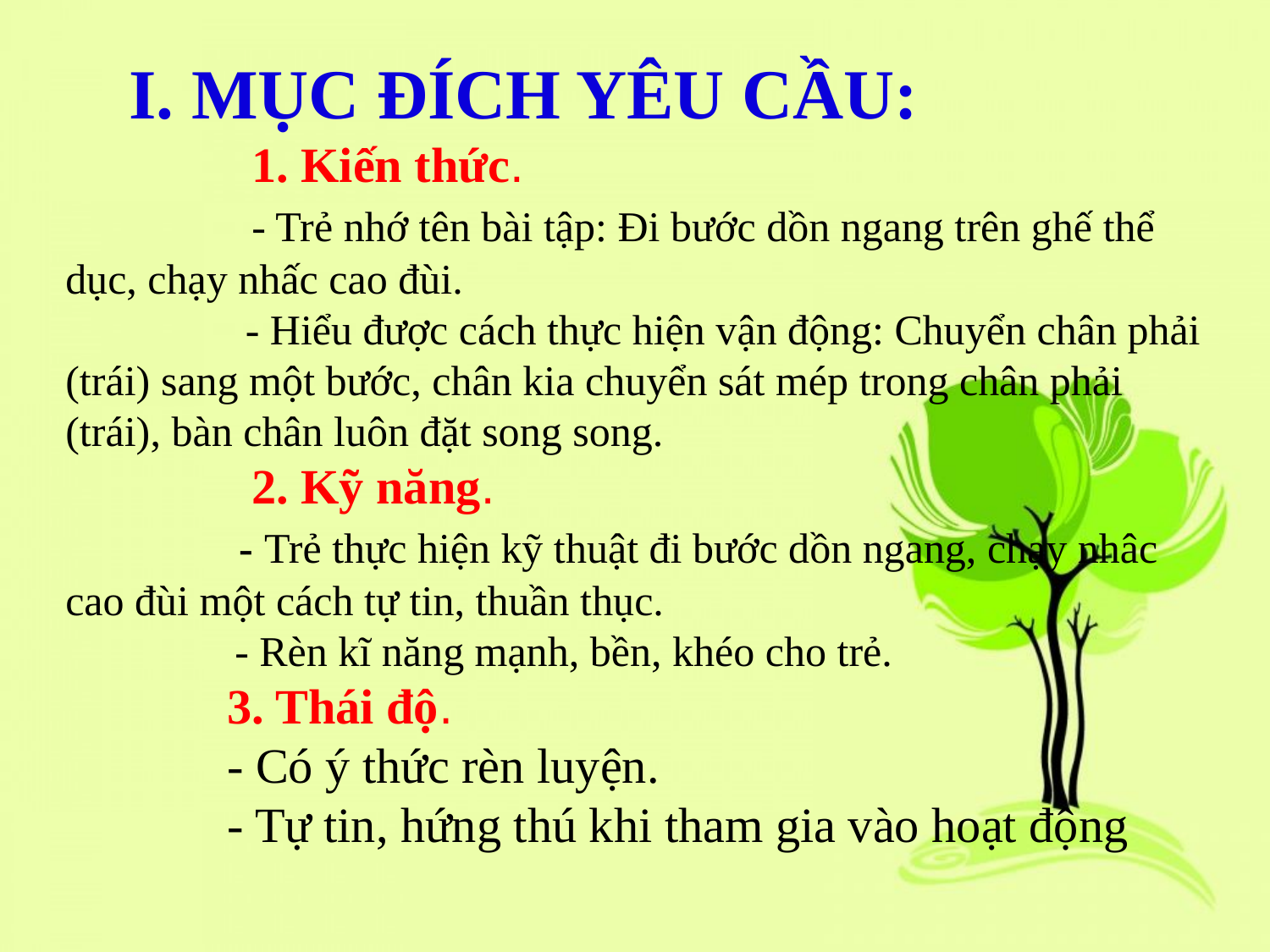

I. MỤC ĐÍCH YÊU CẦU:
          1. Kiến thức.
          - Trẻ nhớ tên bài tập: Đi bước dồn ngang trên ghế thể dục, chạy nhấc cao đùi.
           - Hiểu được cách thực hiện vận động: Chuyển chân phải (trái) sang một bước, chân kia chuyển sát mép trong chân phải (trái), bàn chân luôn đặt song song.
          2. Kỹ năng.
         - Trẻ thực hiện kỹ thuật đi bước dồn ngang, chạy nhâc cao đùi một cách tự tin, thuần thục.
          - Rèn kĩ năng mạnh, bền, khéo cho trẻ.
        3. Thái độ.
        - Có ý thức rèn luyện.
        - Tự tin, hứng thú khi tham gia vào hoạt động